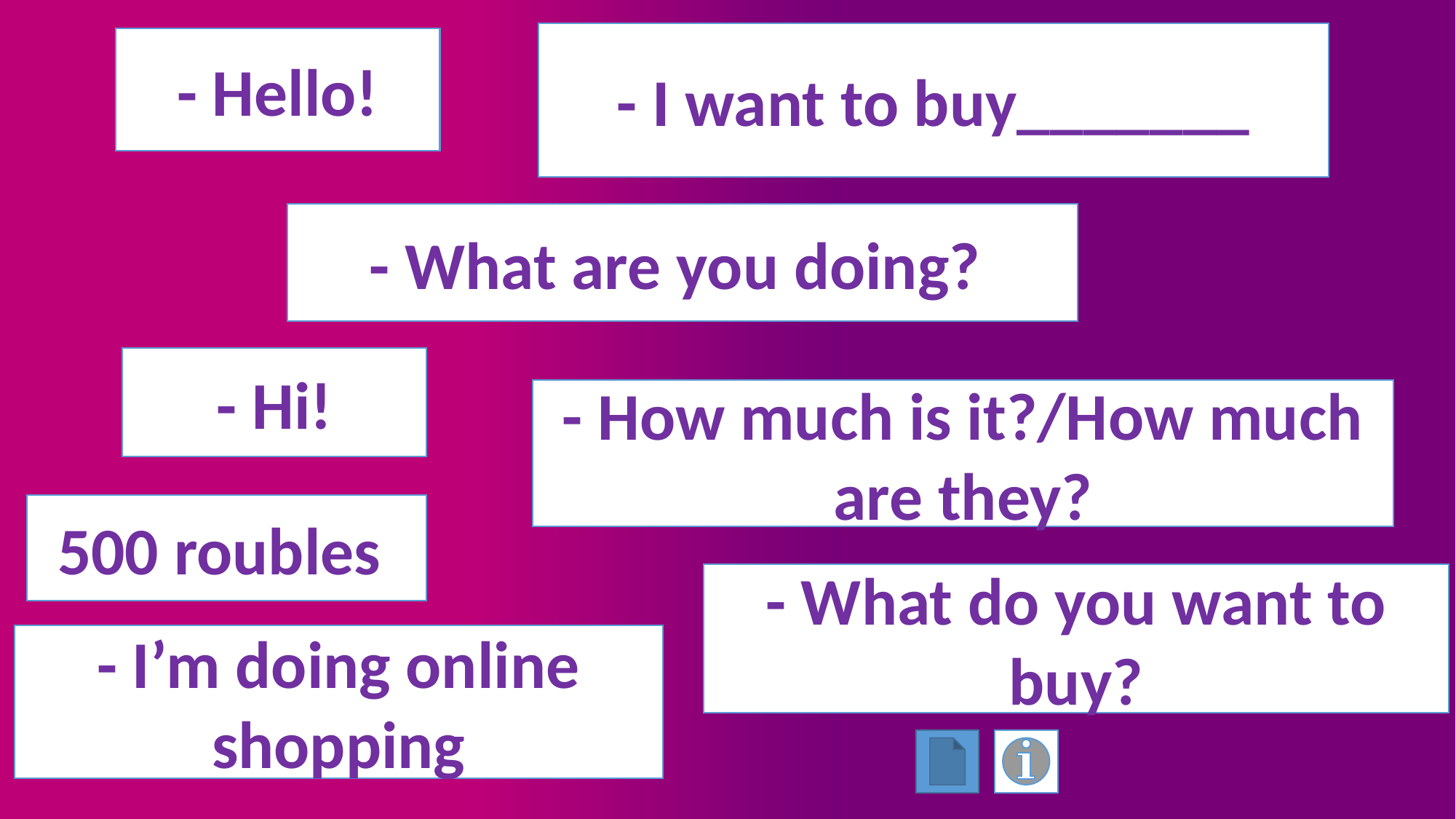

- I want to buy_______
- Hello!

- What are you doing?
- Hi!
- How much is it?/How much are they?
500 roubles
- What do you want to buy?
- I’m doing online shopping